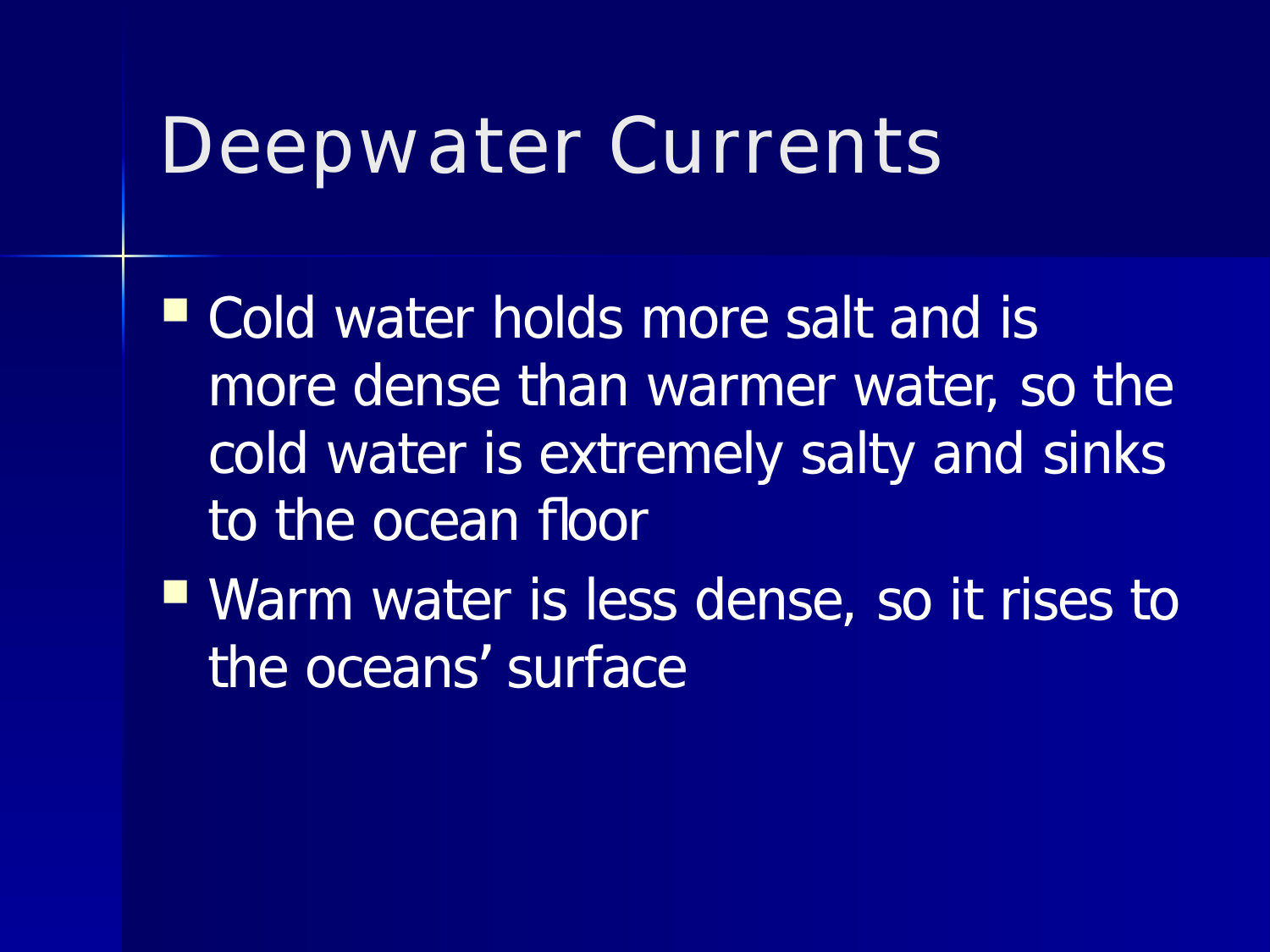

# Deepwater Currents
Cold water holds more salt and is more dense than warmer water, so the cold water is extremely salty and sinks to the ocean floor
Warm water is less dense, so it rises to the oceans’ surface